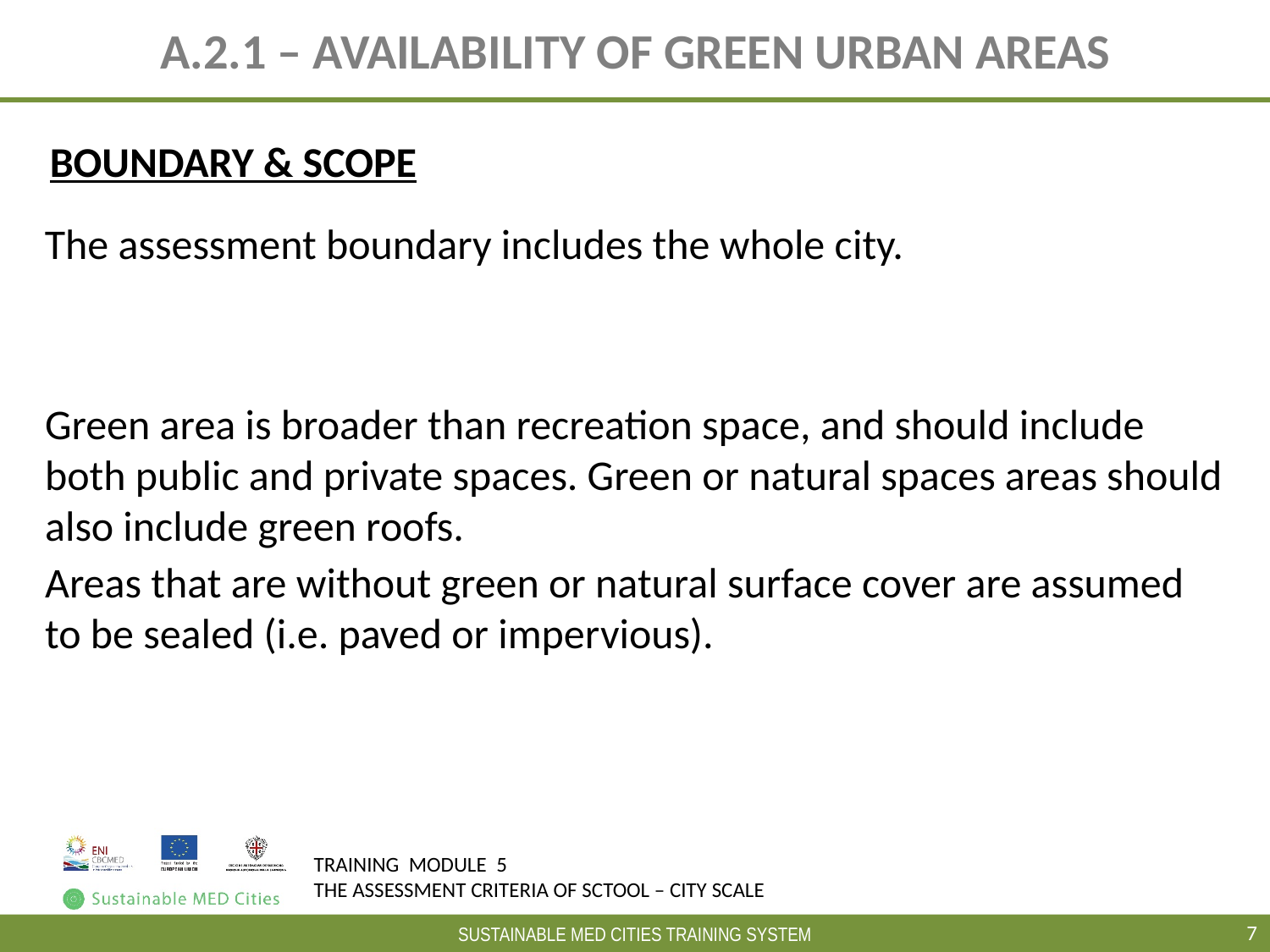

# A.2.1 – AVAILABILITY OF GREEN URBAN AREAS
BOUNDARY & SCOPE
The assessment boundary includes the whole city.

Green area is broader than recreation space, and should include both public and private spaces. Green or natural spaces areas should also include green roofs.
Areas that are without green or natural surface cover are assumed to be sealed (i.e. paved or impervious).
7